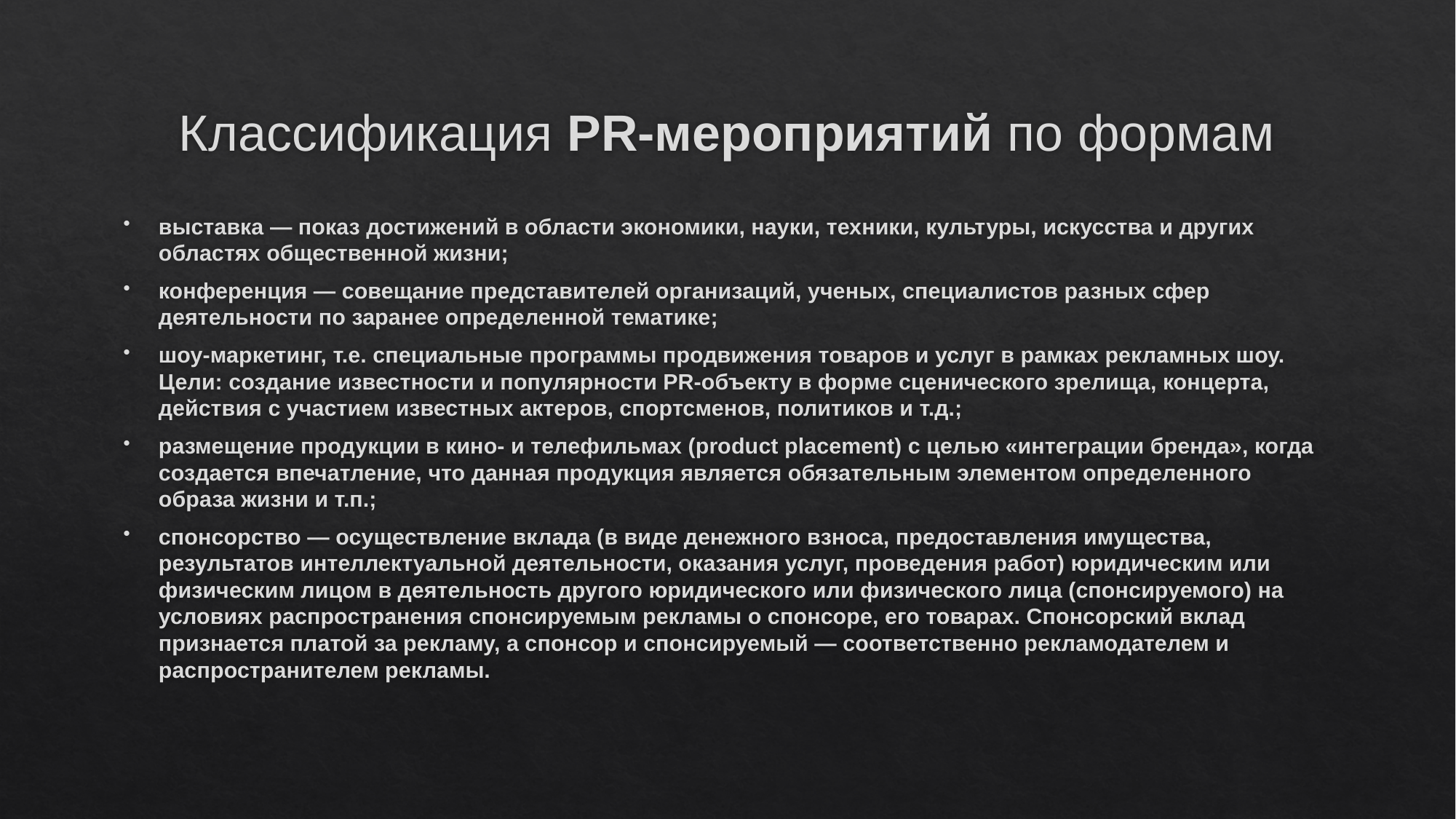

# Классификация PR-мероприятий по формам
выставка — показ достижений в области экономики, науки, техники, культуры, искусства и других областях общественной жизни;
конференция — совещание представителей организаций, ученых, специалистов разных сфер деятельности по заранее определенной тематике;
шоу-маркетинг, т.е. специальные программы продвижения товаров и услуг в рамках рекламных шоу. Цели: создание известности и популярности PR-объекту в форме сценического зрелища, концерта, действия с участием известных актеров, спортсменов, политиков и т.д.;
размещение продукции в кино- и телефильмах (product placement) с целью «интеграции бренда», когда создается впечатление, что данная продукция является обязательным элементом определенного образа жизни и т.п.;
спонсорство — осуществление вклада (в виде денежного взноса, предоставления имущества, результатов интеллектуальной деятельности, оказания услуг, проведения работ) юридическим или физическим лицом в деятельность другого юридического или физического лица (спонсируемого) на условиях распространения спонсируемым рекламы о спонсоре, его товарах. Спонсорский вклад признается платой за рекламу, а спонсор и спонсируемый — соответственно рекламодателем и распространителем рекламы.